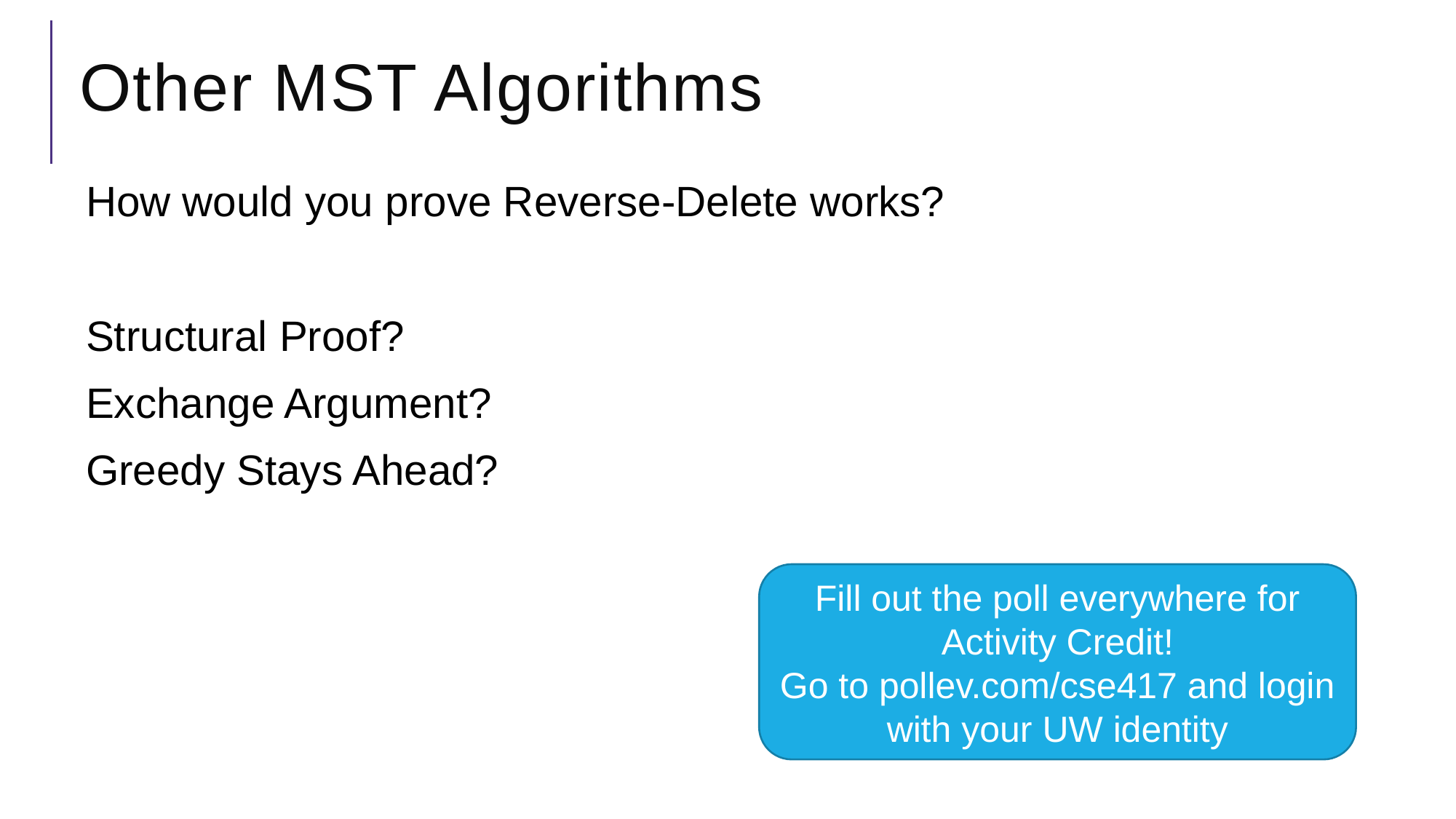

# Other MST Algorithms
How would you prove Reverse-Delete works?

Structural Proof?
Exchange Argument?
Greedy Stays Ahead?

Fill out the poll everywhere for Activity Credit!
Go to pollev.com/cse417 and login with your UW identity